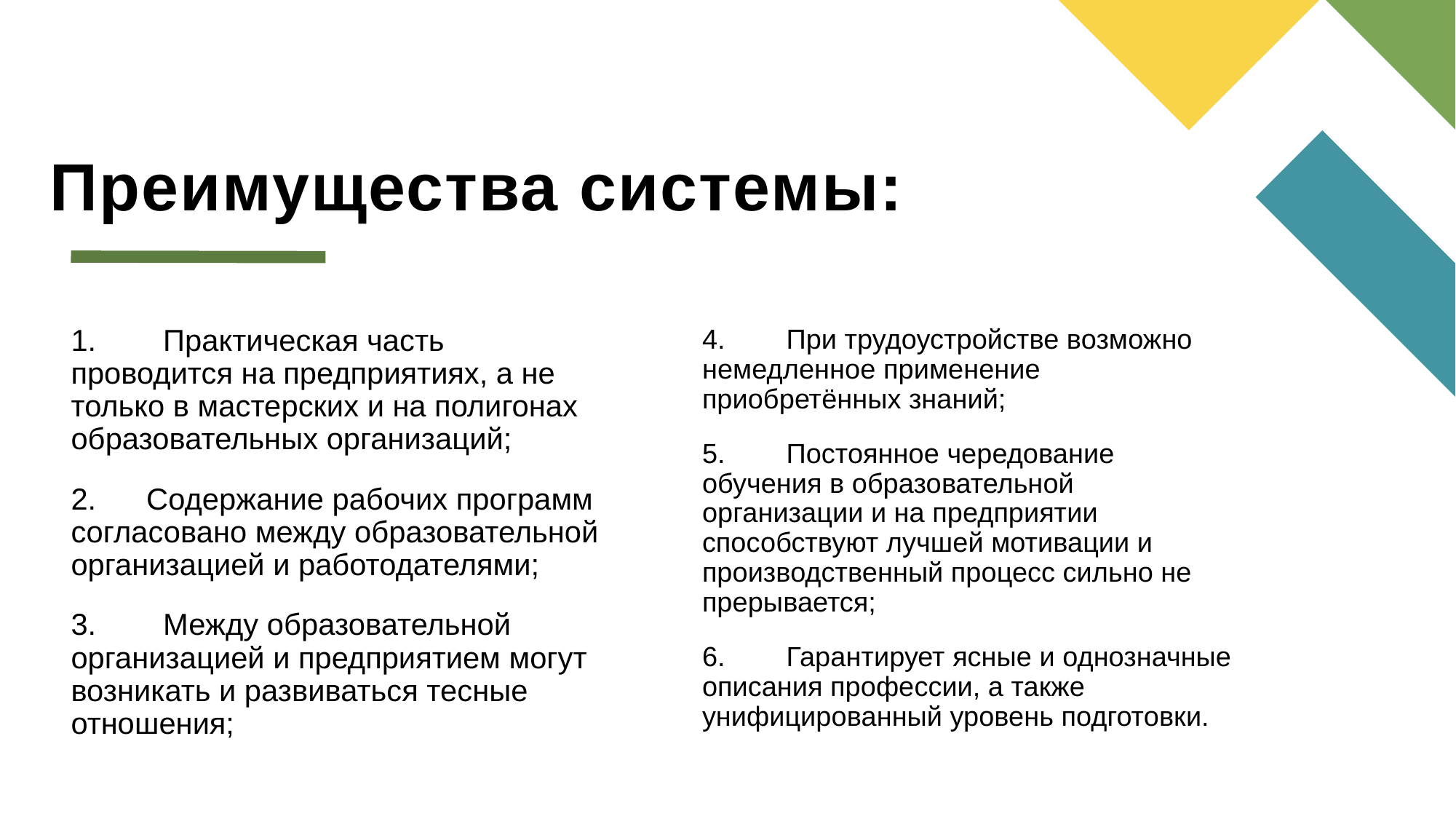

# Преимущества системы:
1.        Практическая часть проводится на предприятиях, а не только в мастерских и на полигонах образовательных организаций;
2.      Содержание рабочих программ согласовано между образовательной организацией и работодателями;
3.        Между образовательной организацией и предприятием могут возникать и развиваться тесные отношения;
4.        При трудоустройстве возможно немедленное применение приобретённых знаний;
5.        Постоянное чередование обучения в образовательной организации и на предприятии способствуют лучшей мотивации и производственный процесс сильно не прерывается;
6.        Гарантирует ясные и однозначные описания профессии, а также унифицированный уровень подготовки.